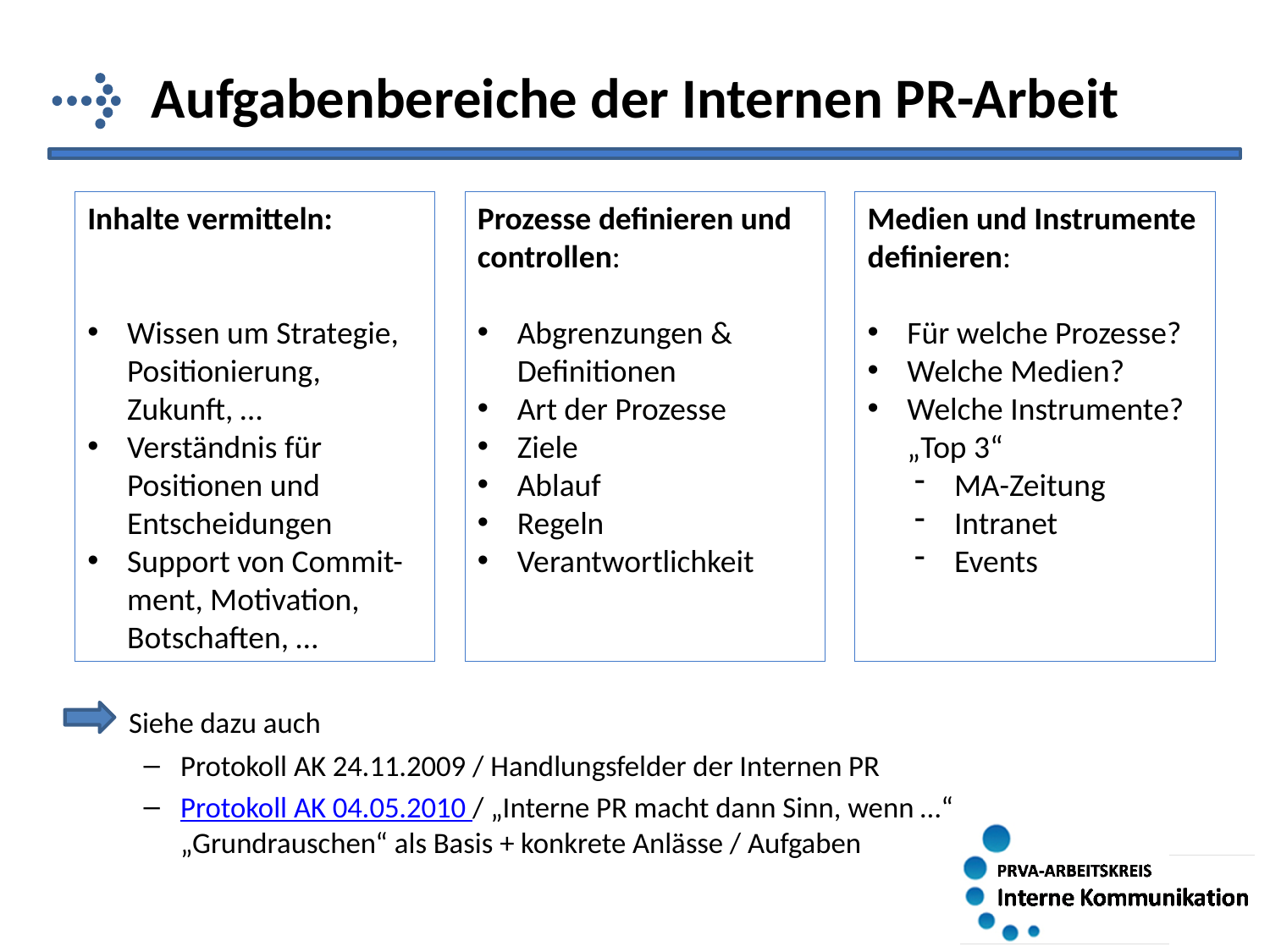

# Aufgabenbereiche der Internen PR-Arbeit
Inhalte vermitteln:

Wissen um Strategie, Positionierung, Zukunft, …
Verständnis für Positionen und  Entscheidungen
Support von Commit-ment, Motivation, Botschaften, …
Prozesse definieren und controllen:

Abgrenzungen & Definitionen
Art der Prozesse
Ziele
Ablauf
Regeln
Verantwortlichkeit

Medien und Instrumente definieren:

Für welche Prozesse?
Welche Medien?
Welche Instrumente?
	„Top 3“
MA-Zeitung
Intranet
Events

	Siehe dazu auch
Protokoll AK 24.11.2009 / Handlungsfelder der Internen PR
Protokoll AK 04.05.2010 / „Interne PR macht dann Sinn, wenn …“
„Grundrauschen“ als Basis + konkrete Anlässe / Aufgaben